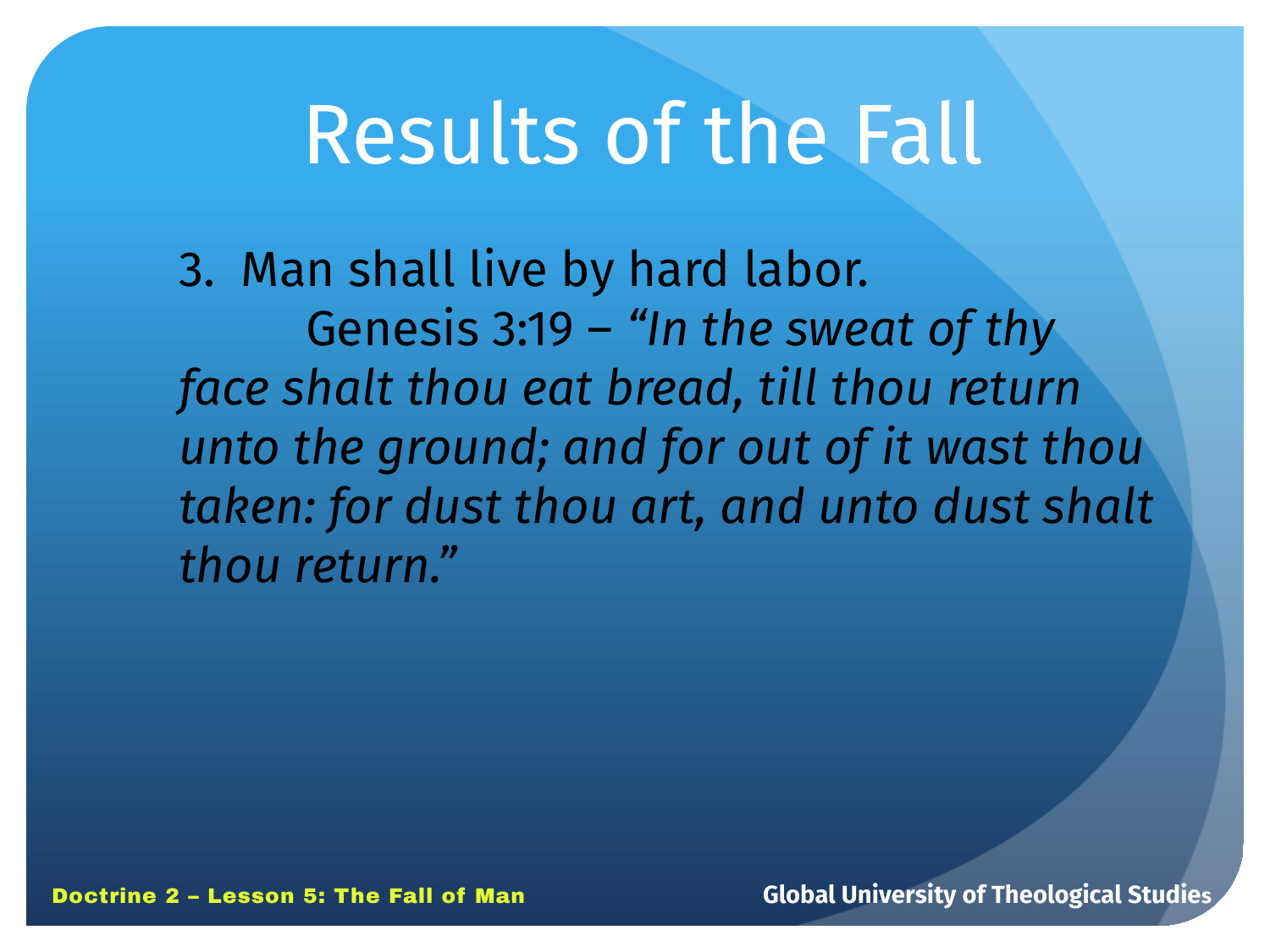

Results of the Fall
3.  Man shall live by hard labor.
	Genesis 3:19 – “In the sweat of thy face shalt thou eat bread, till thou return unto the ground; and for out of it wast thou taken: for dust thou art, and unto dust shalt thou return.”
Doctrine 2 – Lesson 5: The Fall of Man                               Global University of Theological Studies